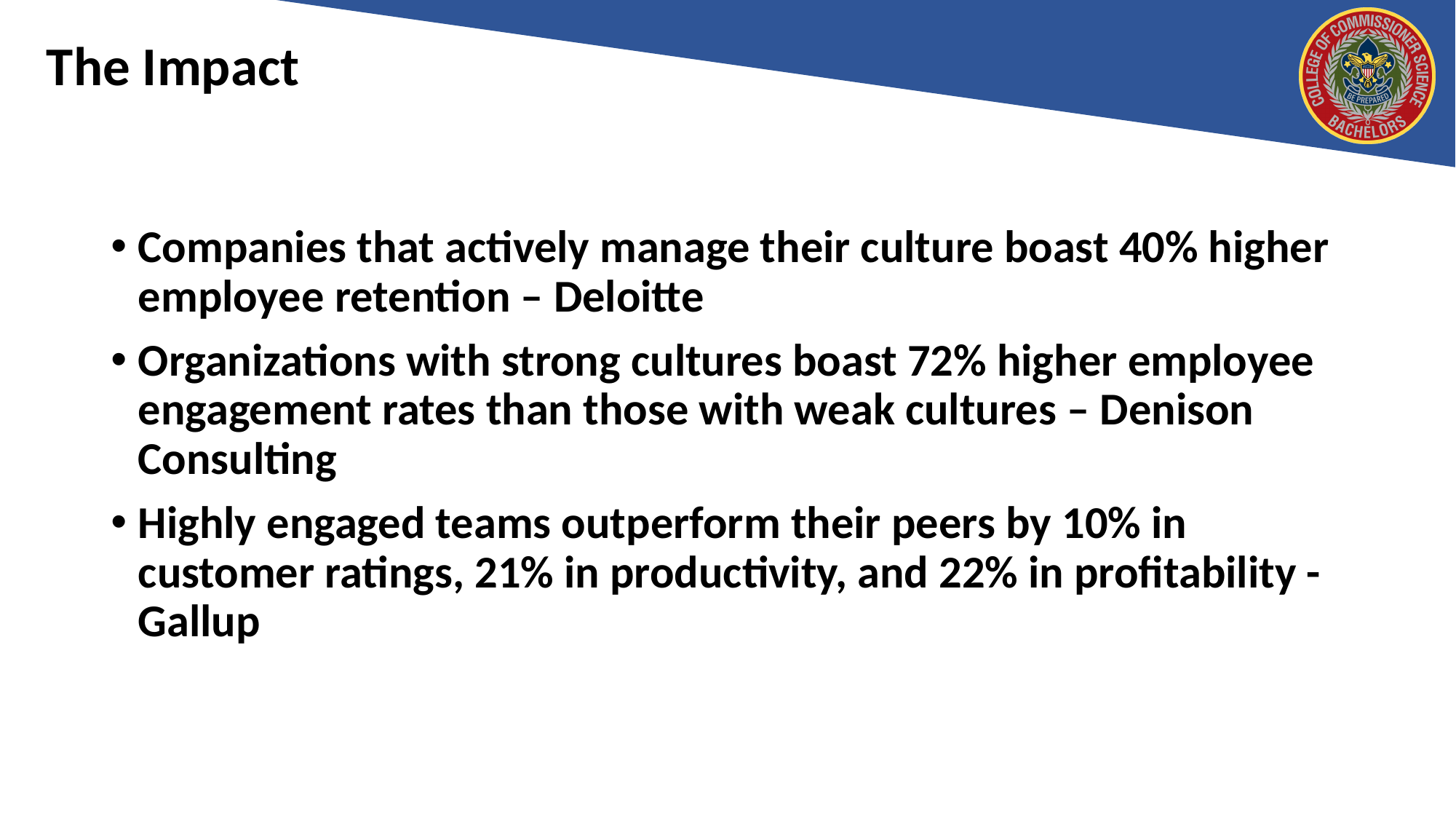

# The Impact
Companies that actively manage their culture boast 40% higher employee retention – Deloitte
Organizations with strong cultures boast 72% higher employee engagement rates than those with weak cultures – Denison Consulting
Highly engaged teams outperform their peers by 10% in customer ratings, 21% in productivity, and 22% in profitability - Gallup